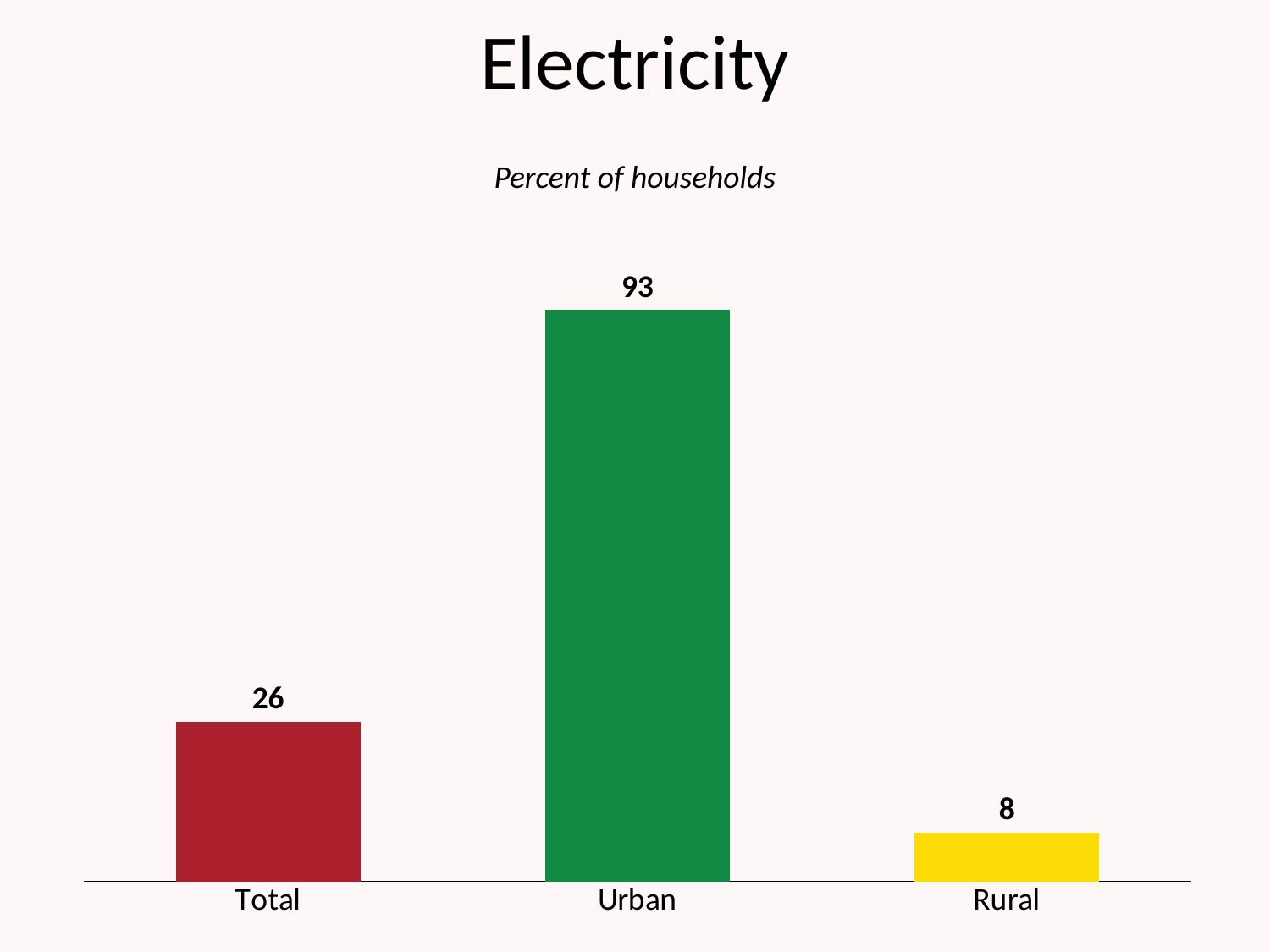

# Electricity
Percent of households

### Chart

| Category | Series 1 |
|---|---|
| Total | 26.0 |
| Urban | 93.0 |
| Rural | 8.0 |